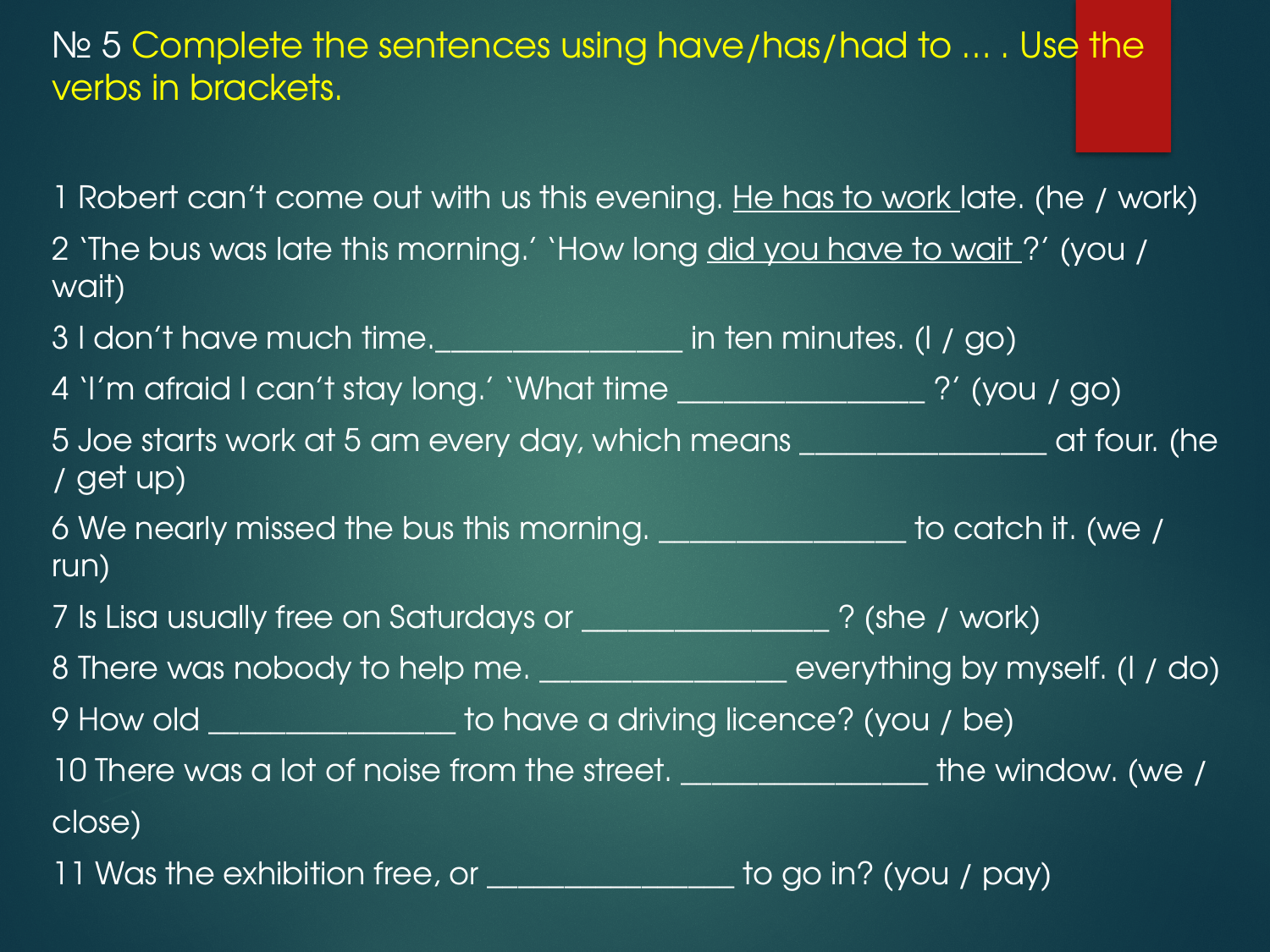

№ 5 Complete the sentences using have/has/had to … . Use the verbs in brackets.
1 Robert can’t come out with us this evening. He has to work late. (he / work)
2 ‘The bus was late this morning.’ ‘How long did you have to wait ?’ (you / wait)
3 I don’t have much time.________________ in ten minutes. (I / go)
4 ‘I’m afraid I can’t stay long.’ ‘What time ________________ ?’ (you / go)
5 Joe starts work at 5 am every day, which means ________________ at four. (he / get up)
6 We nearly missed the bus this morning. ________________ to catch it. (we / run)
7 Is Lisa usually free on Saturdays or ________________ ? (she / work)
8 There was nobody to help me. ________________ everything by myself. (I / do)
9 How old ________________ to have a driving licence? (you / be)
10 There was a lot of noise from the street. ________________ the window. (we /
close)
11 Was the exhibition free, or ________________ to go in? (you / pay)